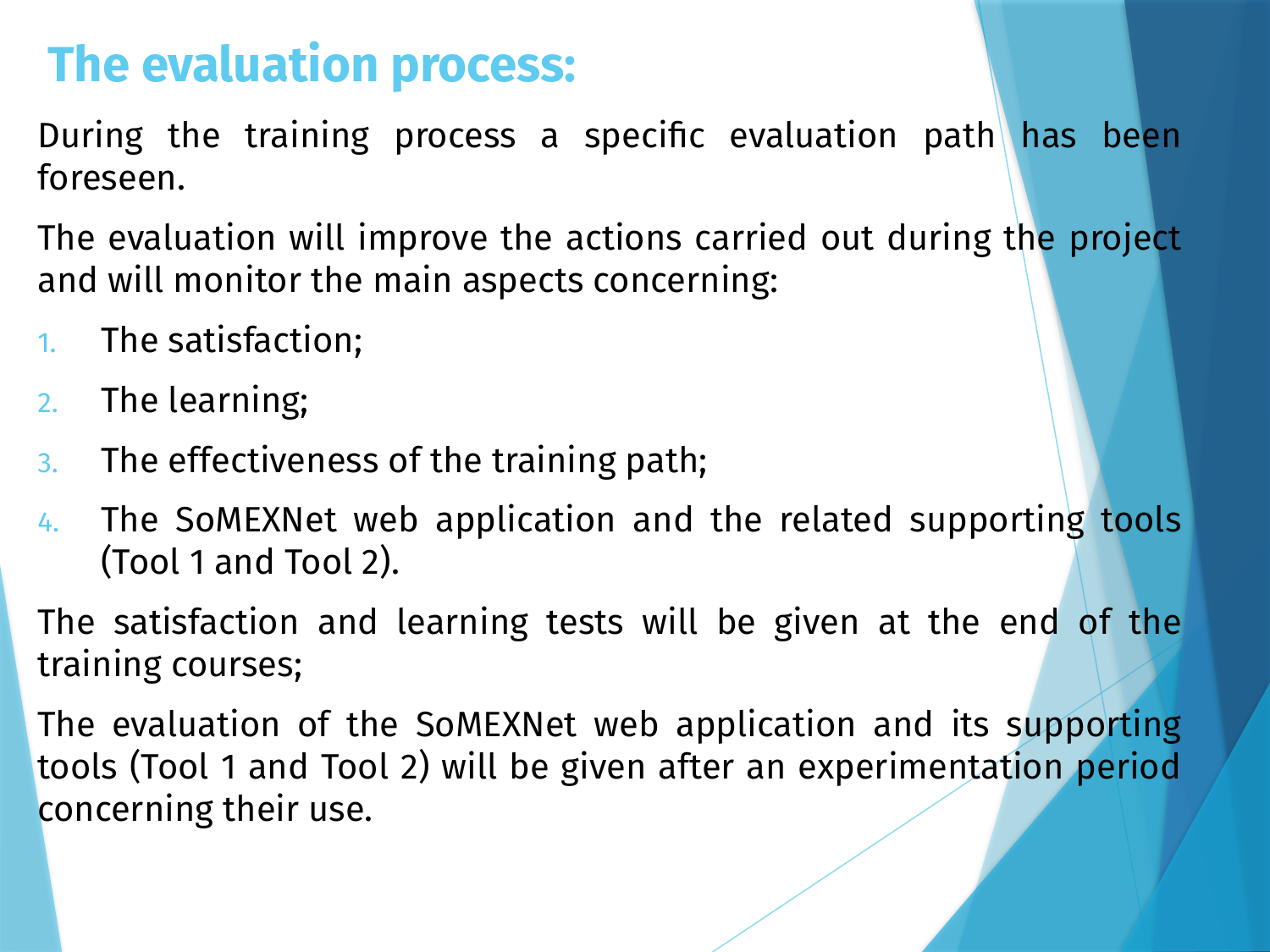

The evaluation process:
During the training process a specific evaluation path has been foreseen.
The evaluation will improve the actions carried out during the project and will monitor the main aspects concerning:
The satisfaction;
The learning;
The effectiveness of the training path;
The SoMEXNet web application and the related supporting tools (Tool 1 and Tool 2).
The satisfaction and learning tests will be given at the end of the training courses;
The evaluation of the SoMEXNet web application and its supporting tools (Tool 1 and Tool 2) will be given after an experimentation period concerning their use.